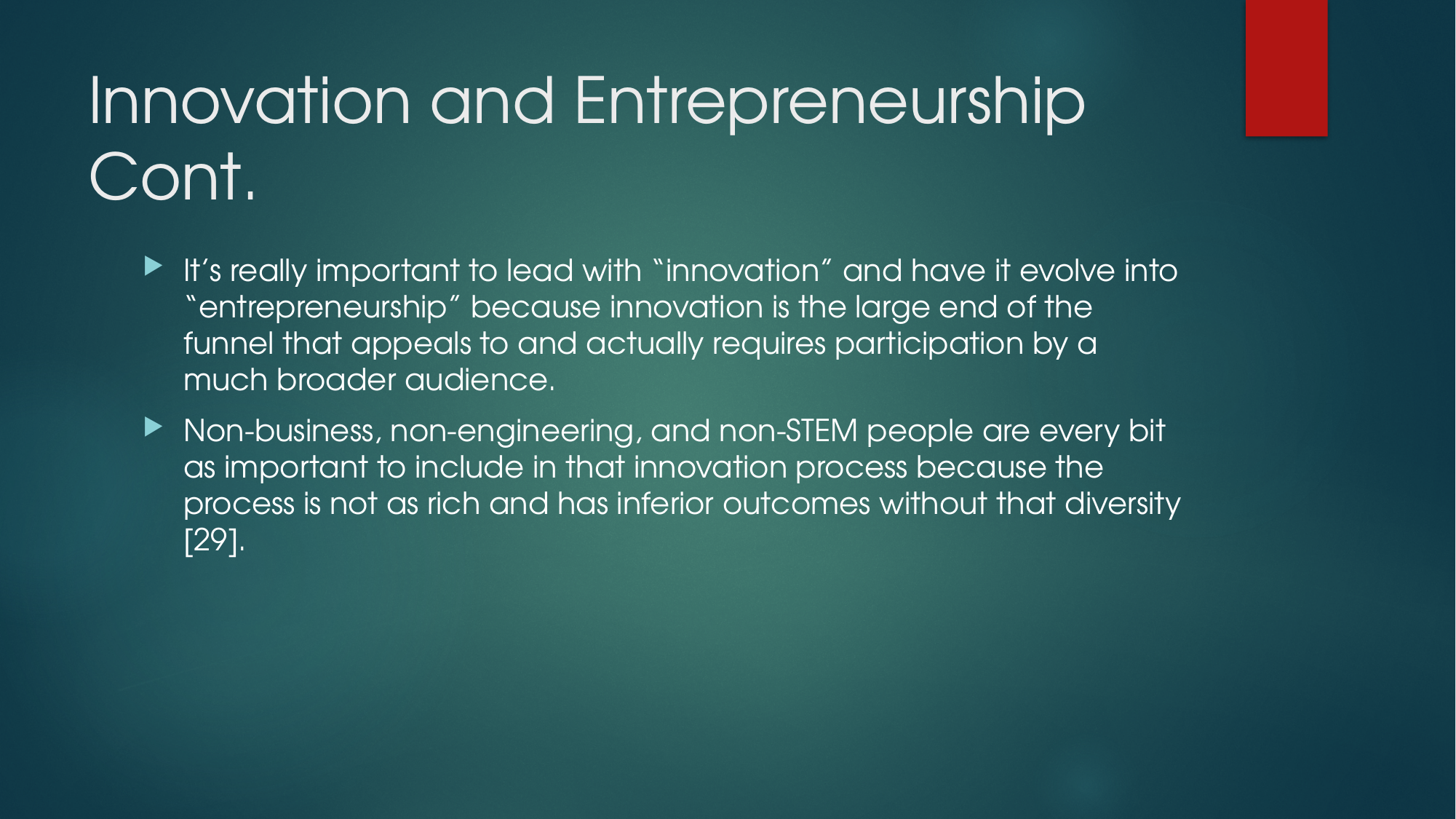

# Innovation and Entrepreneurship Cont.
It’s really important to lead with “innovation” and have it evolve into “entrepreneurship” because innovation is the large end of the funnel that appeals to and actually requires participation by a much broader audience.
Non-business, non-engineering, and non-STEM people are every bit as important to include in that innovation process because the process is not as rich and has inferior outcomes without that diversity [29].